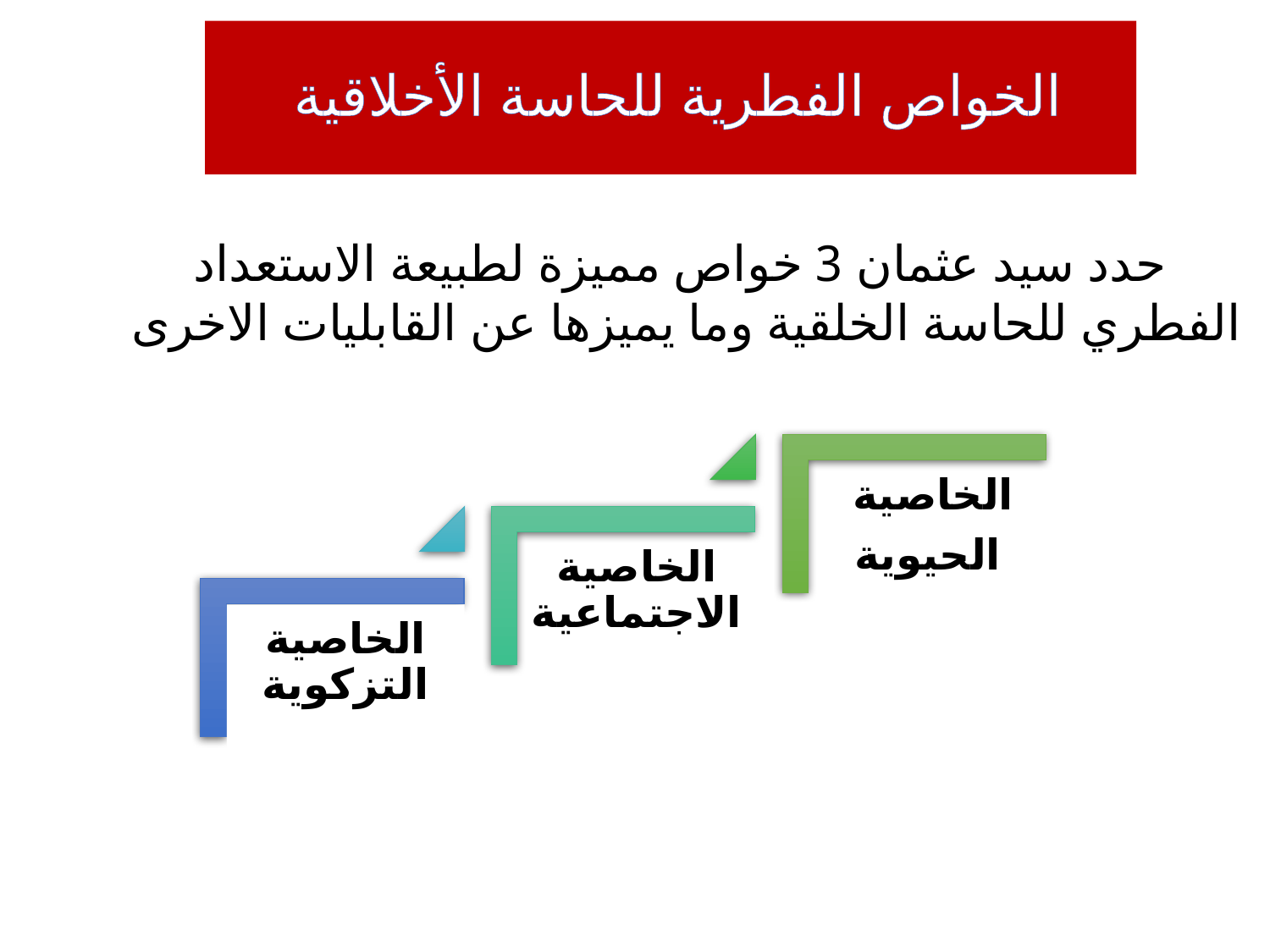

# الخواص الفطرية للحاسة الأخلاقية
حدد سيد عثمان 3 خواص مميزة لطبيعة الاستعداد
الفطري للحاسة الخلقية وما يميزها عن القابليات الاخرى
الخاصية التزكوية
الخاصية الاجتماعية
الخاصية
الحيوية